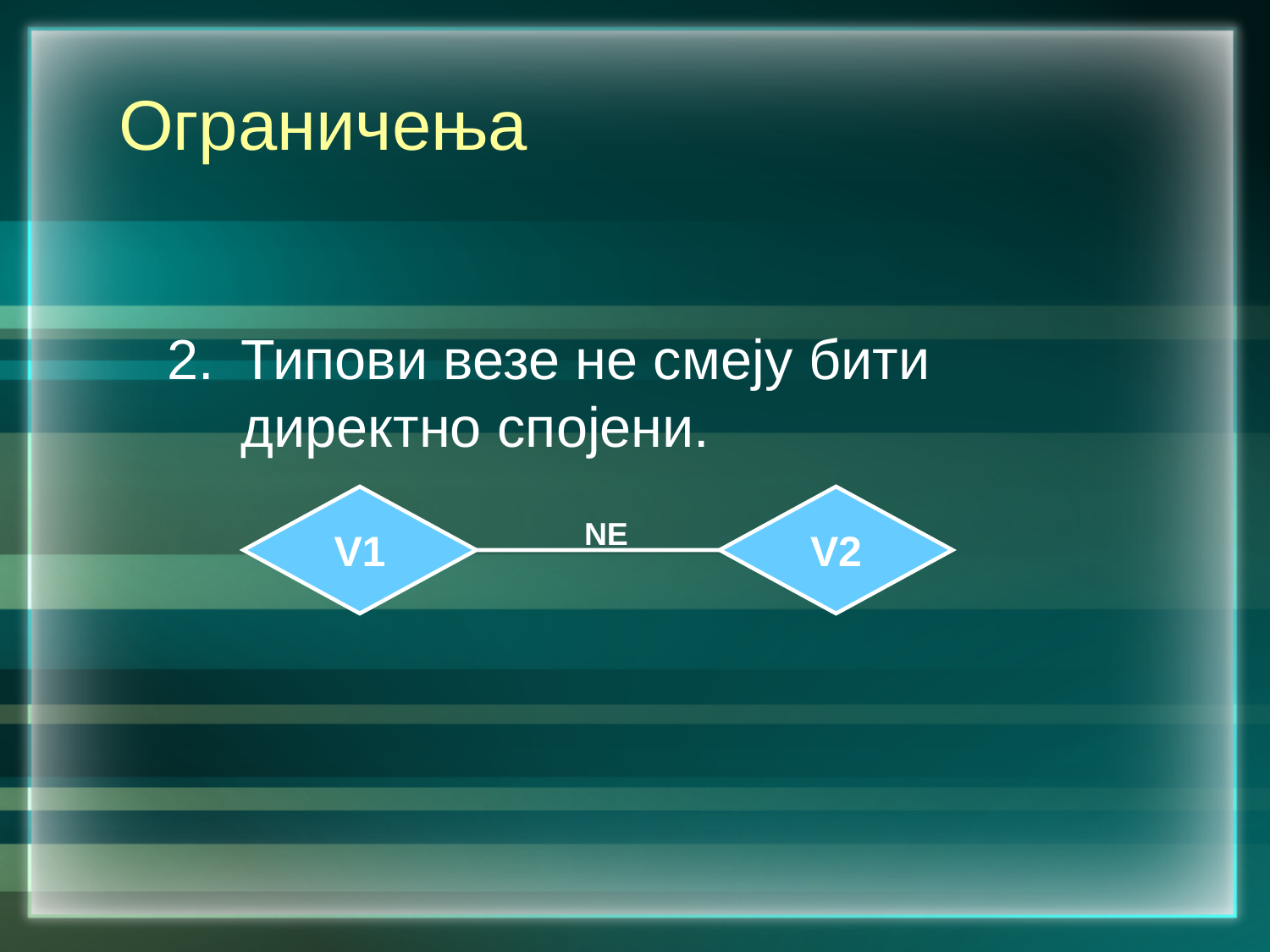

Ограничења
Типови везе не смеју бити директно спојени.

V1
V2
NE